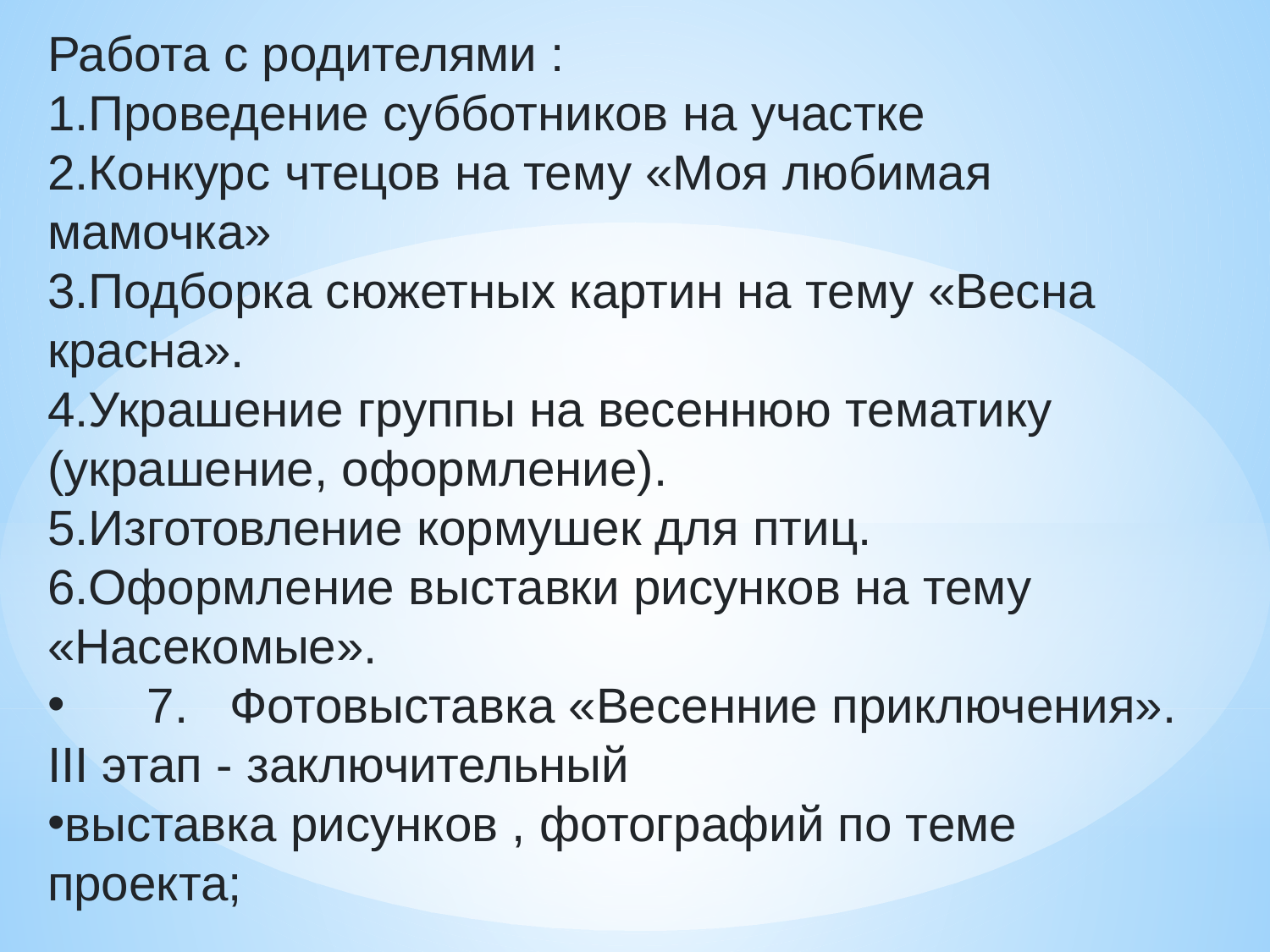

Работа с родителями :
Проведение субботников на участке
Конкурс чтецов на тему «Моя любимая мамочка»
Подборка сюжетных картин на тему «Весна красна».
Украшение группы на весеннюю тематику (украшение, оформление).
Изготовление кормушек для птиц.
Оформление выставки рисунков на тему «Насекомые».
      7.   Фотовыставка «Весенние приключения».
III этап - заключительный
выставка рисунков , фотографий по теме проекта;